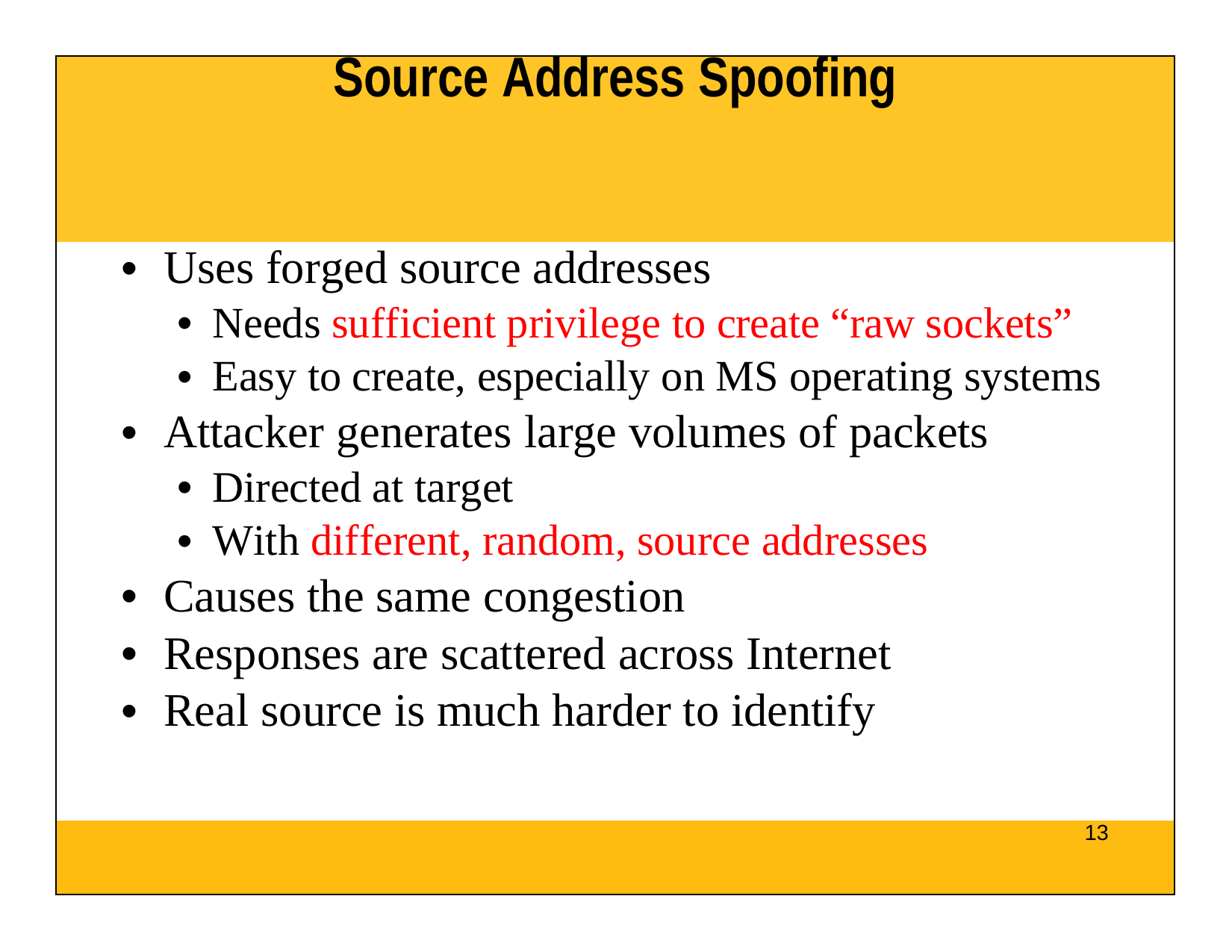

| Source Address Spoofing |
| --- |
| Uses forged source addresses Needs sufficient privilege to create “raw sockets” Easy to create, especially on MS operating systems Attacker generates large volumes of packets Directed at target With different, random, source addresses Causes the same congestion Responses are scattered across Internet Real source is much harder to identify |
| 13 |